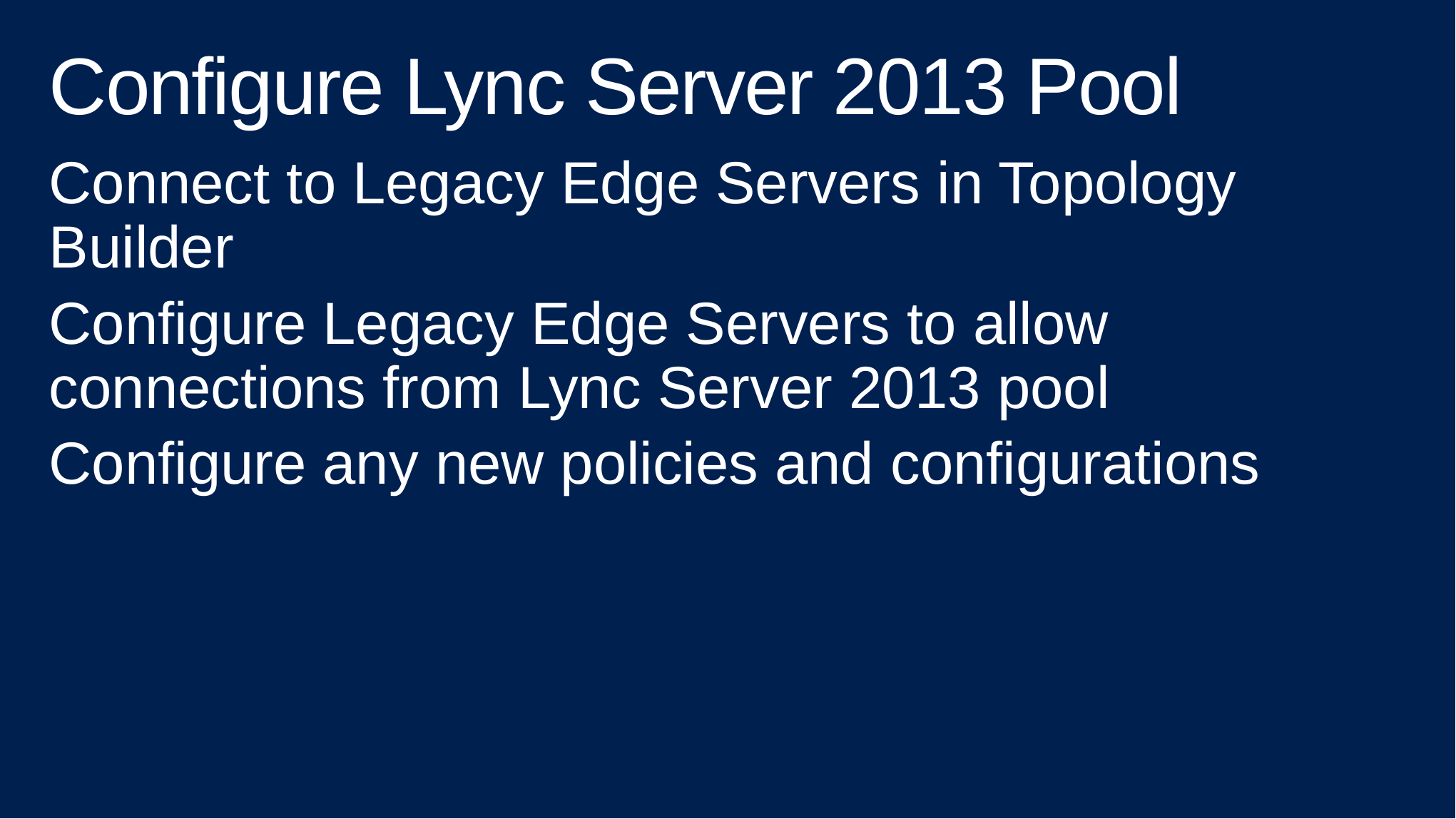

# Configure Lync Server 2013 Pool
Connect to Legacy Edge Servers in Topology Builder
Configure Legacy Edge Servers to allow connections from Lync Server 2013 pool
Configure any new policies and configurations